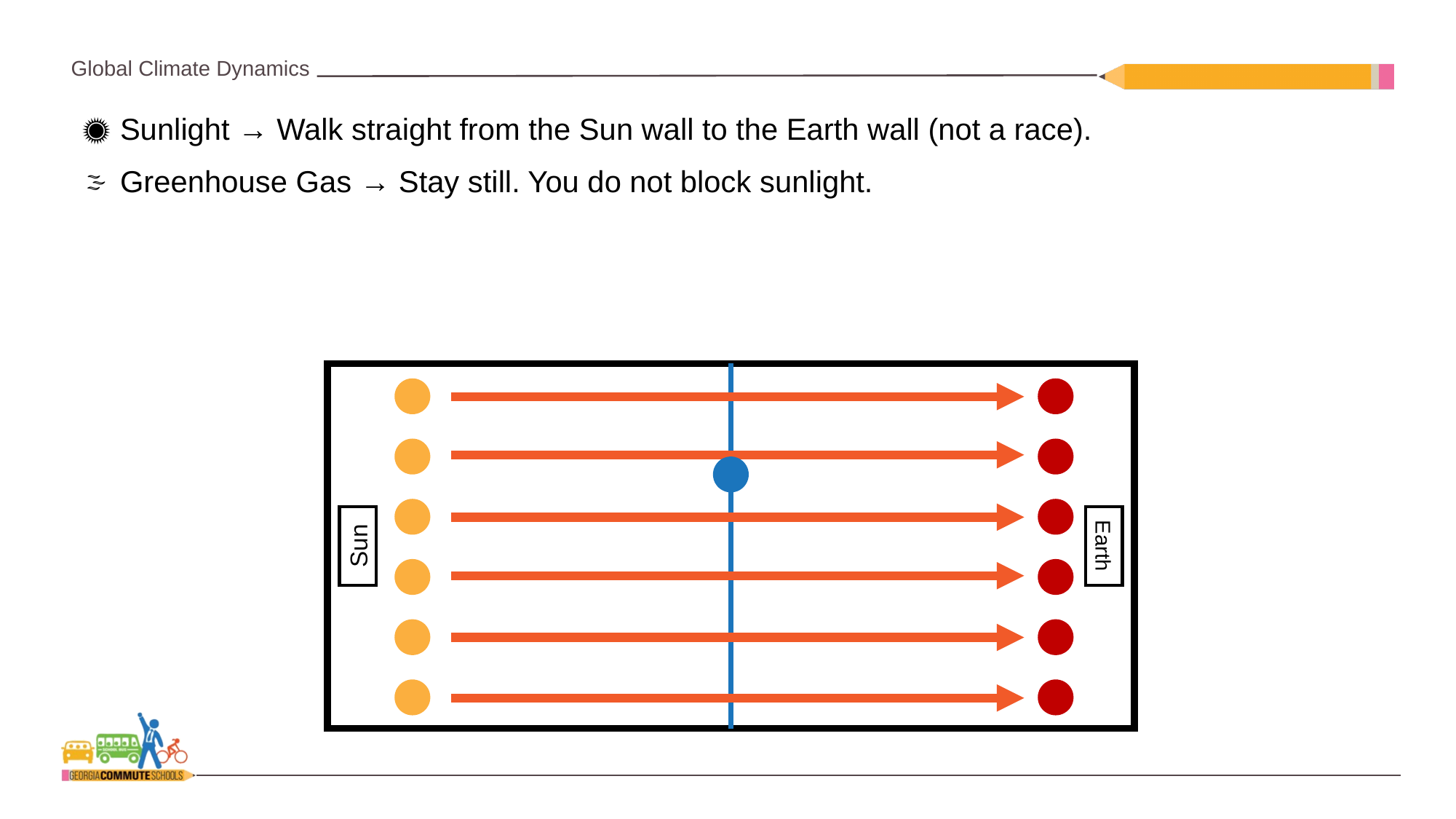

☀️ Sunlight → Walk straight from the Sun wall to the Earth wall (not a race).
🌫 Greenhouse Gas → Stay still. You do not block sunlight.

Sun
Earth